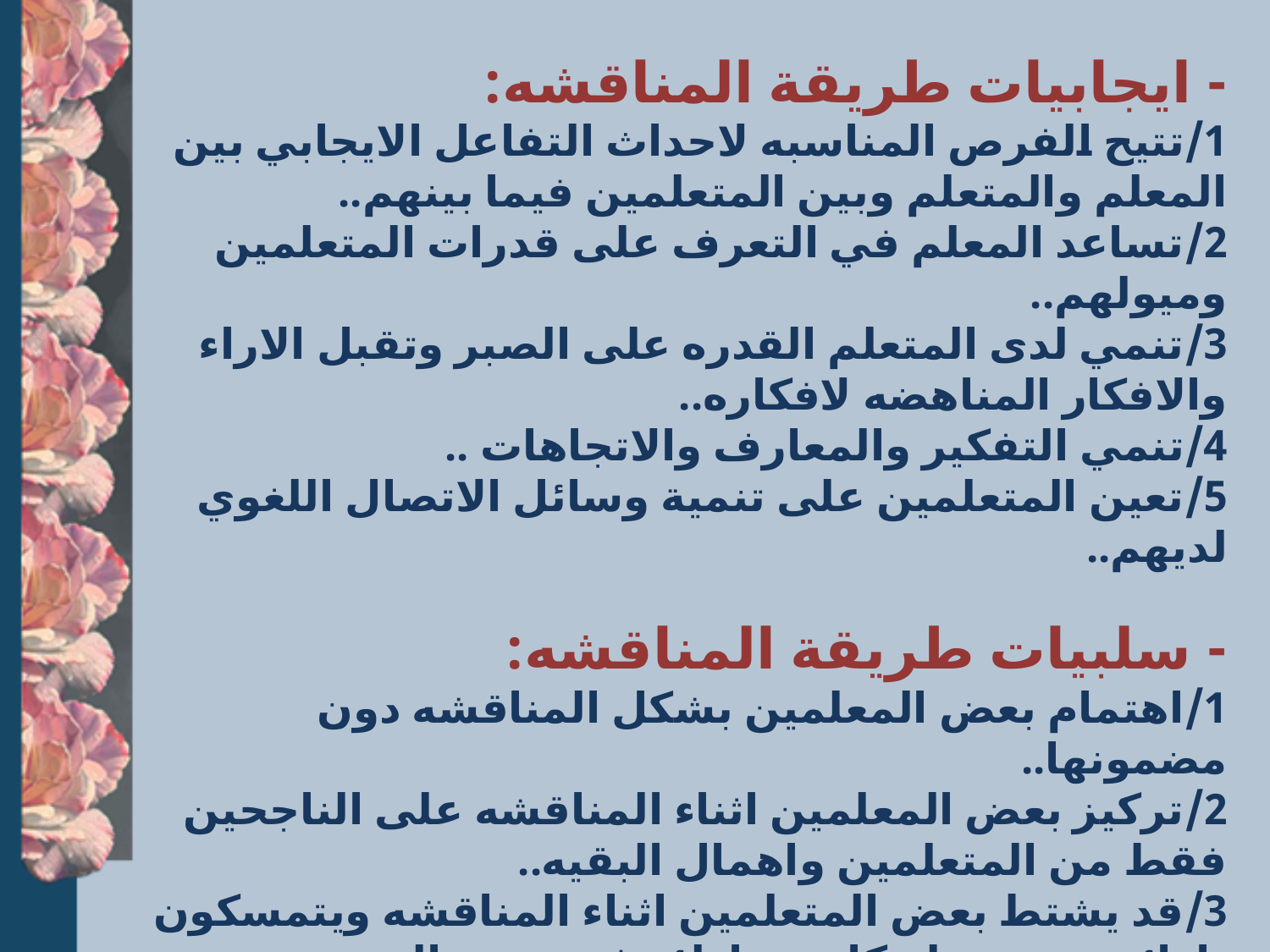

- ايجابيات طريقة المناقشه:
1/تتيح الفرص المناسبه لاحداث التفاعل الايجابي بين المعلم والمتعلم وبين المتعلمين فيما بينهم..
2/تساعد المعلم في التعرف على قدرات المتعلمين وميولهم..
3/تنمي لدى المتعلم القدره على الصبر وتقبل الاراء والافكار المناهضه لافكاره..
4/تنمي التفكير والمعارف والاتجاهات ..
5/تعين المتعلمين على تنمية وسائل الاتصال اللغوي لديهم..

- سلبيات طريقة المناقشه:
1/اهتمام بعض المعلمين بشكل المناقشه دون مضمونها..
2/تركيز بعض المعلمين اثناء المناقشه على الناجحين فقط من المتعلمين واهمال البقيه..
3/قد يشتط بعض المتعلمين اثناء المناقشه ويتمسكون بارائهم حتى ولو كانت خاطئه فيصيبهم الغرور..
4/قد يتخلى المعلم عن دوره في التوجيه والمتابعه..
5/لا تصلح المناقشه الا للمجموعات الصغيره لانها تاخذ وقت طويل ..